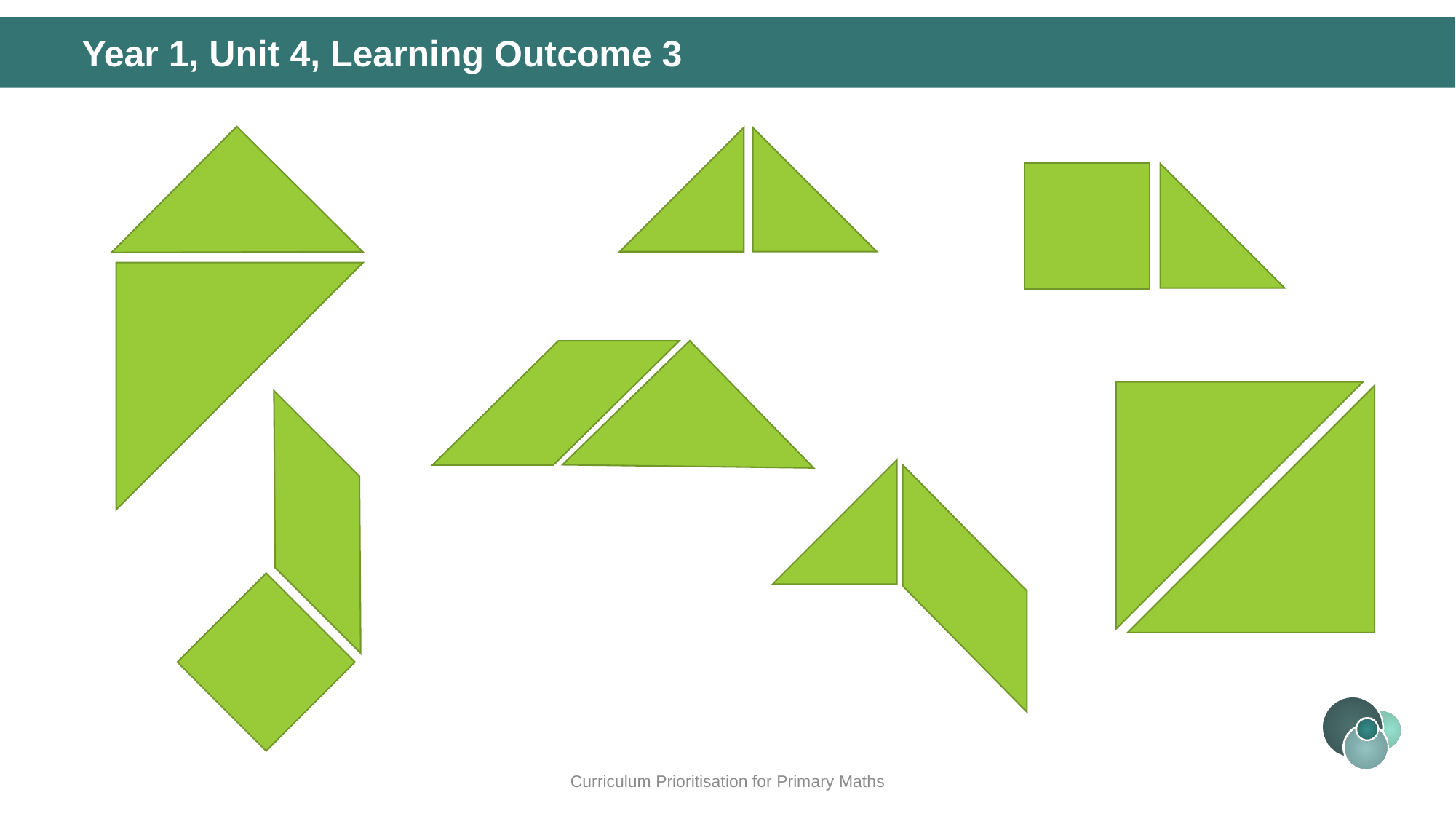

# Year 1, Unit 4, Learning Outcome 3

Curriculum Prioritisation for Primary Maths